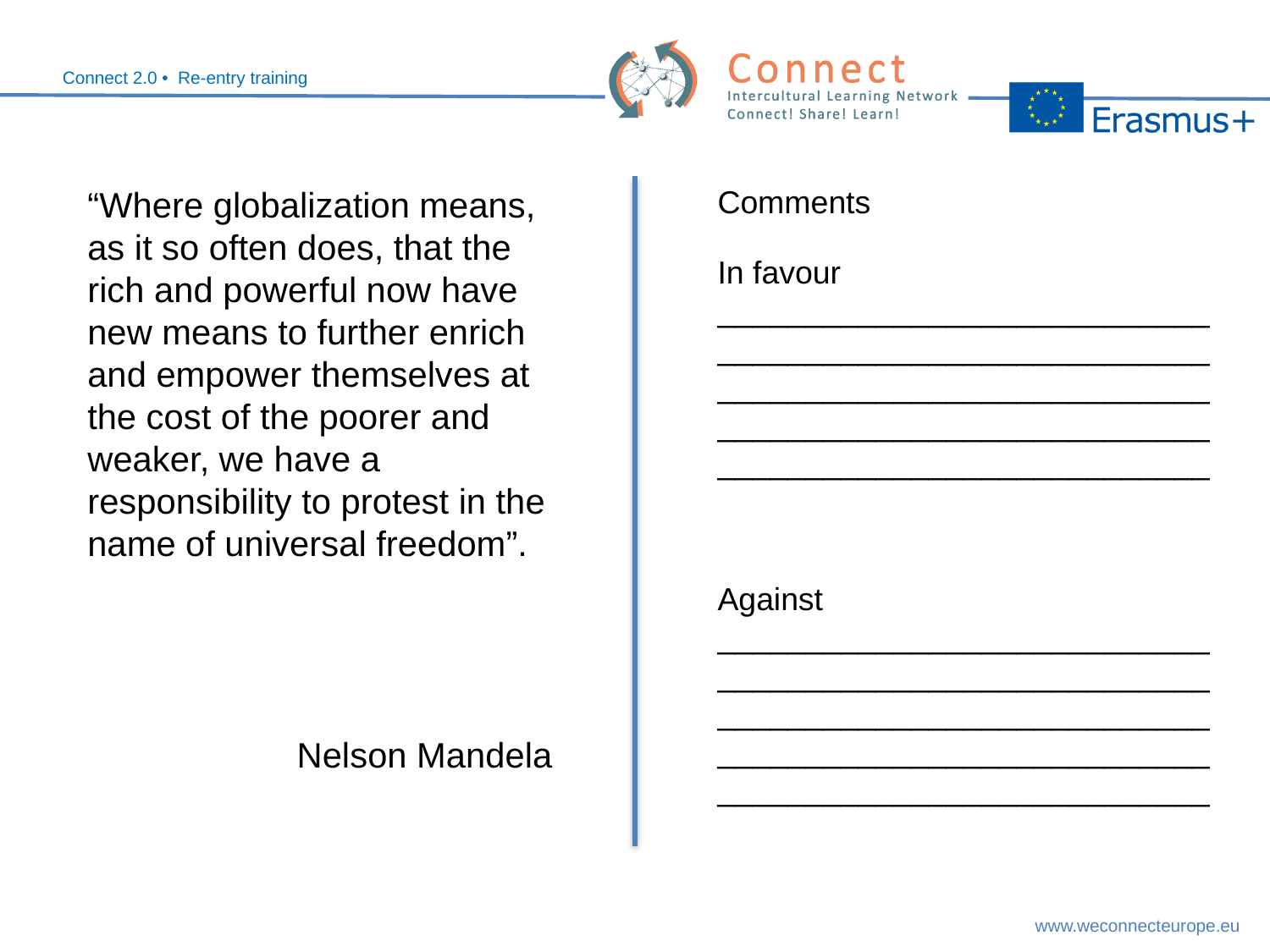

“Where globalization means, as it so often does, that the rich and powerful now have new means to further enrich and empower themselves at the cost of the poorer and weaker, we have a responsibility to protest in the name of universal freedom”.

Nelson Mandela
Comments
In favour
____________________________________________________________________________________________________________________________________________
Against
____________________________________________________________________________________________________________________________________________